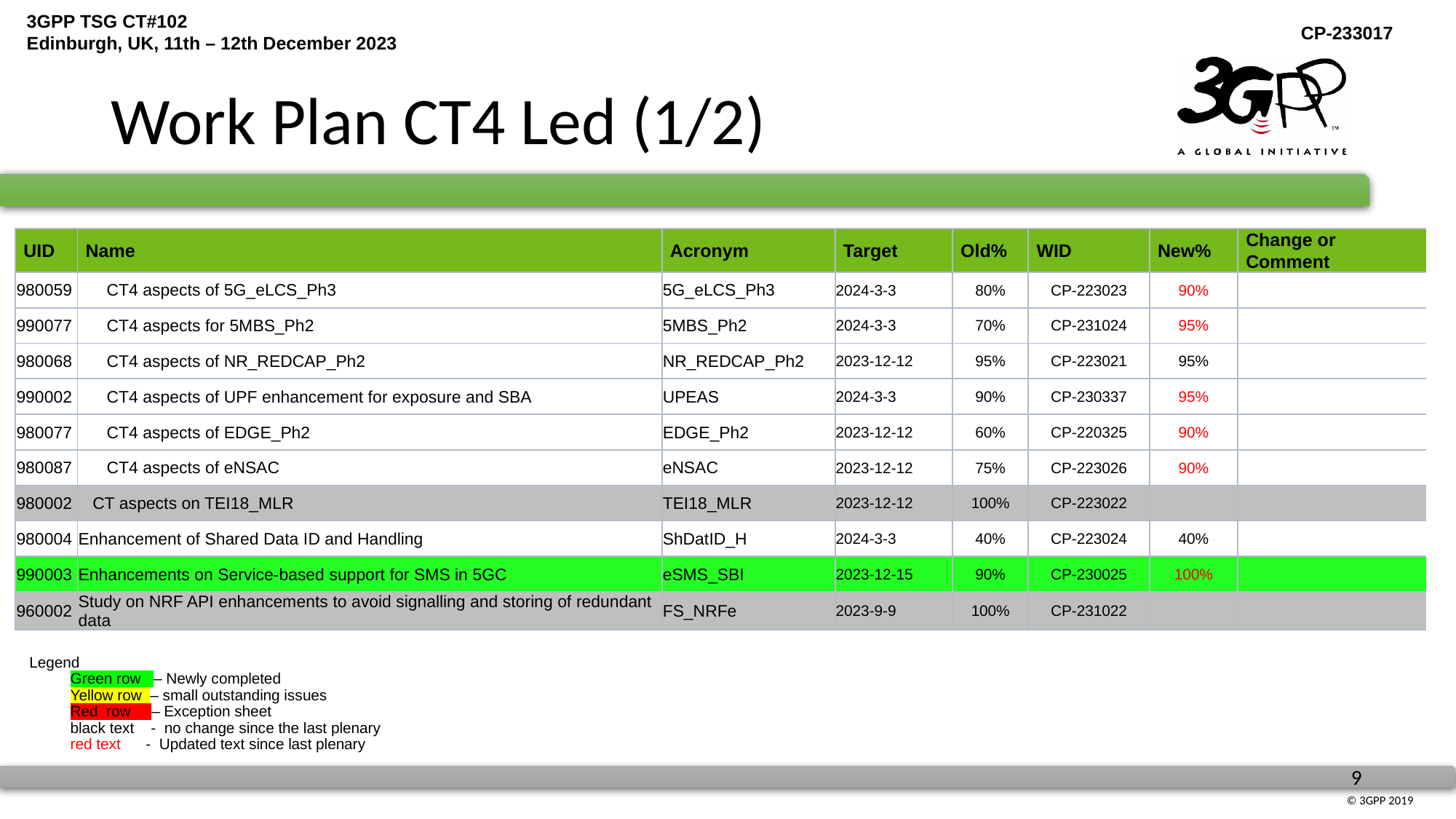

# Work Plan CT4 Led (1/2)
| UID | Name | Acronym | Target | Old% | WID | New% | Change or Comment |
| --- | --- | --- | --- | --- | --- | --- | --- |
| 980059 | CT4 aspects of 5G\_eLCS\_Ph3 | 5G\_eLCS\_Ph3 | 2024-3-3 | 80% | CP-223023 | 90% |  |
| 990077 | CT4 aspects for 5MBS\_Ph2 | 5MBS\_Ph2 | 2024-3-3 | 70% | CP-231024 | 95% |  |
| 980068 | CT4 aspects of NR\_REDCAP\_Ph2 | NR\_REDCAP\_Ph2 | 2023-12-12 | 95% | CP-223021 | 95% |  |
| 990002 | CT4 aspects of UPF enhancement for exposure and SBA | UPEAS | 2024-3-3 | 90% | CP-230337 | 95% |  |
| 980077 | CT4 aspects of EDGE\_Ph2 | EDGE\_Ph2 | 2023-12-12 | 60% | CP-220325 | 90% |  |
| 980087 | CT4 aspects of eNSAC | eNSAC | 2023-12-12 | 75% | CP-223026 | 90% |  |
| 980002 | CT aspects on TEI18\_MLR | TEI18\_MLR | 2023-12-12 | 100% | CP-223022 |  |  |
| 980004 | Enhancement of Shared Data ID and Handling | ShDatID\_H | 2024-3-3 | 40% | CP-223024 | 40% |  |
| 990003 | Enhancements on Service-based support for SMS in 5GC | eSMS\_SBI | 2023-12-15 | 90% | CP-230025 | 100% |  |
| 960002 | Study on NRF API enhancements to avoid signalling and storing of redundant data | FS\_NRFe | 2023-9-9 | 100% | CP-231022 |  |  |
Legend
Green row   – Newly completed
	Yellow row  – small outstanding issues
Red  row     – Exception sheet
	black text    -  no change since the last plenary
	red text      -  Updated text since last plenary